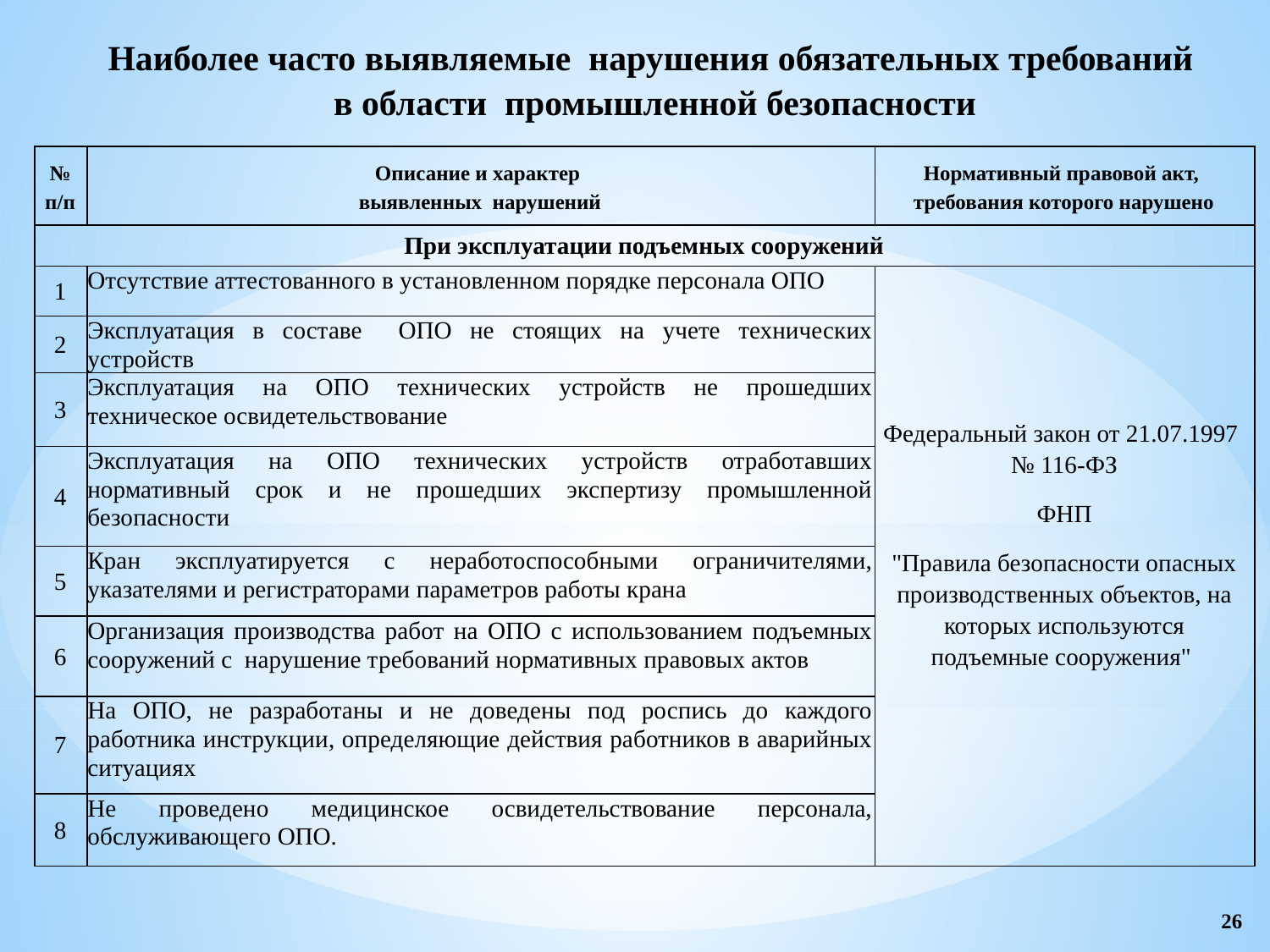

Наиболее часто выявляемые  нарушения обязательных требований
в области  промышленной безопасности
| № п/п | Описание и характер выявленных нарушений | Нормативный правовой акт, требования которого нарушено |
| --- | --- | --- |
| При эксплуатации подъемных сооружений |  |  |
| 1 | Отсутствие аттестованного в установленном порядке персонала ОПО | Федеральный закон от 21.07.1997 № 116-ФЗ ФНП "Правила безопасности опасных производственных объектов, на которых используются подъемные сооружения" |
| 2 | Эксплуатация в составе ОПО не стоящих на учете технических устройств |  |
| 3 | Эксплуатация на ОПО технических устройств не прошедших техническое освидетельствование |  |
| 4 | Эксплуатация на ОПО технических устройств отработавших нормативный срок и не прошедших экспертизу промышленной безопасности |  |
| 5 | Кран эксплуатируется с неработоспособными ограничителями, указателями и регистраторами параметров работы крана |  |
| 6 | Организация производства работ на ОПО с использованием подъемных сооружений с нарушение требований нормативных правовых актов |  |
| 7 | На ОПО, не разработаны и не доведены под роспись до каждого работника инструкции, определяющие действия работников в аварийных ситуациях |  |
| 8 | Не проведено медицинское освидетельствование персонала, обслуживающего ОПО. |  |
26